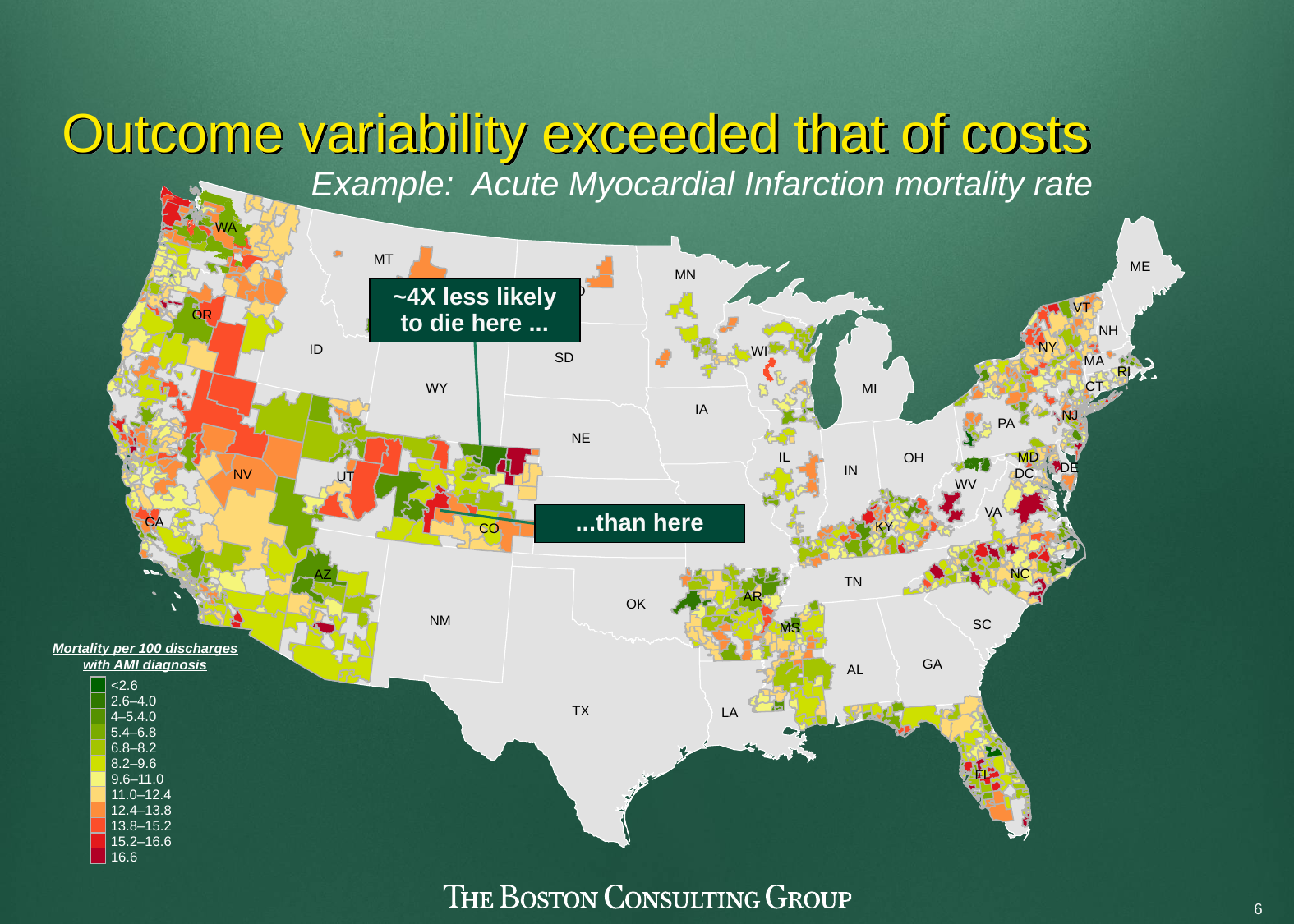

# Outcome variability exceeded that of costs
Example:  Acute Myocardial Infarction mortality rate

WA

MT

ME

MN

~4X less likely to die here ...

ND

VT

OR

NH

NY

ID

WI

SD

MA

RI

CT

WY

MI

IA

NJ

PA

NE

MD

IL
OH

DE

IN

DC

NV

UT

WV

VA

...than here

KS

CA

MO

KY

CO

NC
AZ

TN

AR

OK

NM

SC

MS

Mortality per 100 discharges with AMI diagnosis

GA

AL

<2.6

2.6–4.0

TX

LA

4–5.4.0

5.4–6.8

6.8–8.2

8.2–9.6

FL

9.6–11.0

11.0–12.4

12.4–13.8

13.8–15.2

15.2–16.6

16.6